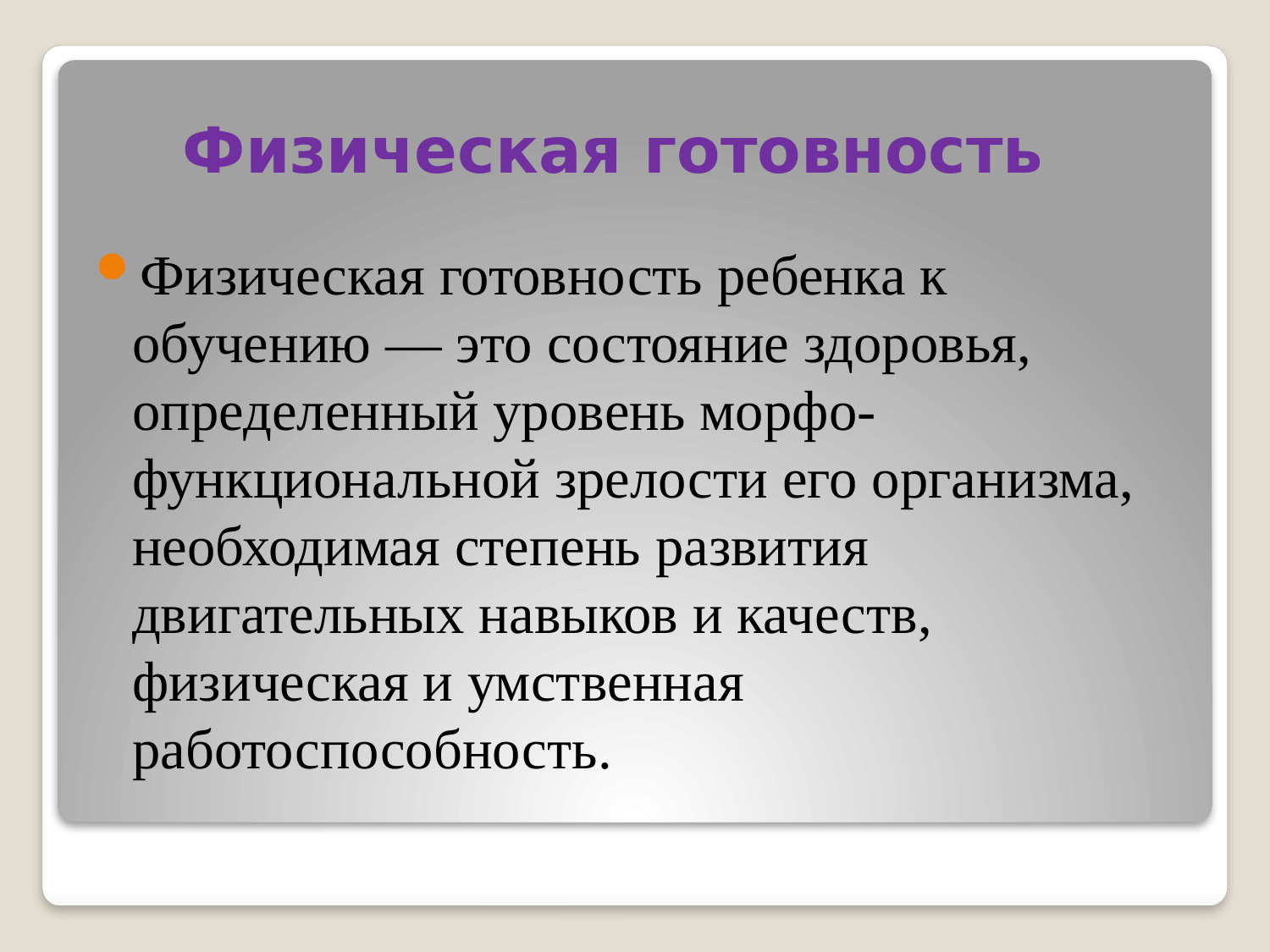

# Физическая готовность
Физическая готовность ребенка к обучению — это состояние здоровья, определенный уровень морфо-функциональной зрелости его организма, необходимая степень развития двигательных навыков и качеств, физическая и умственная работоспособность.